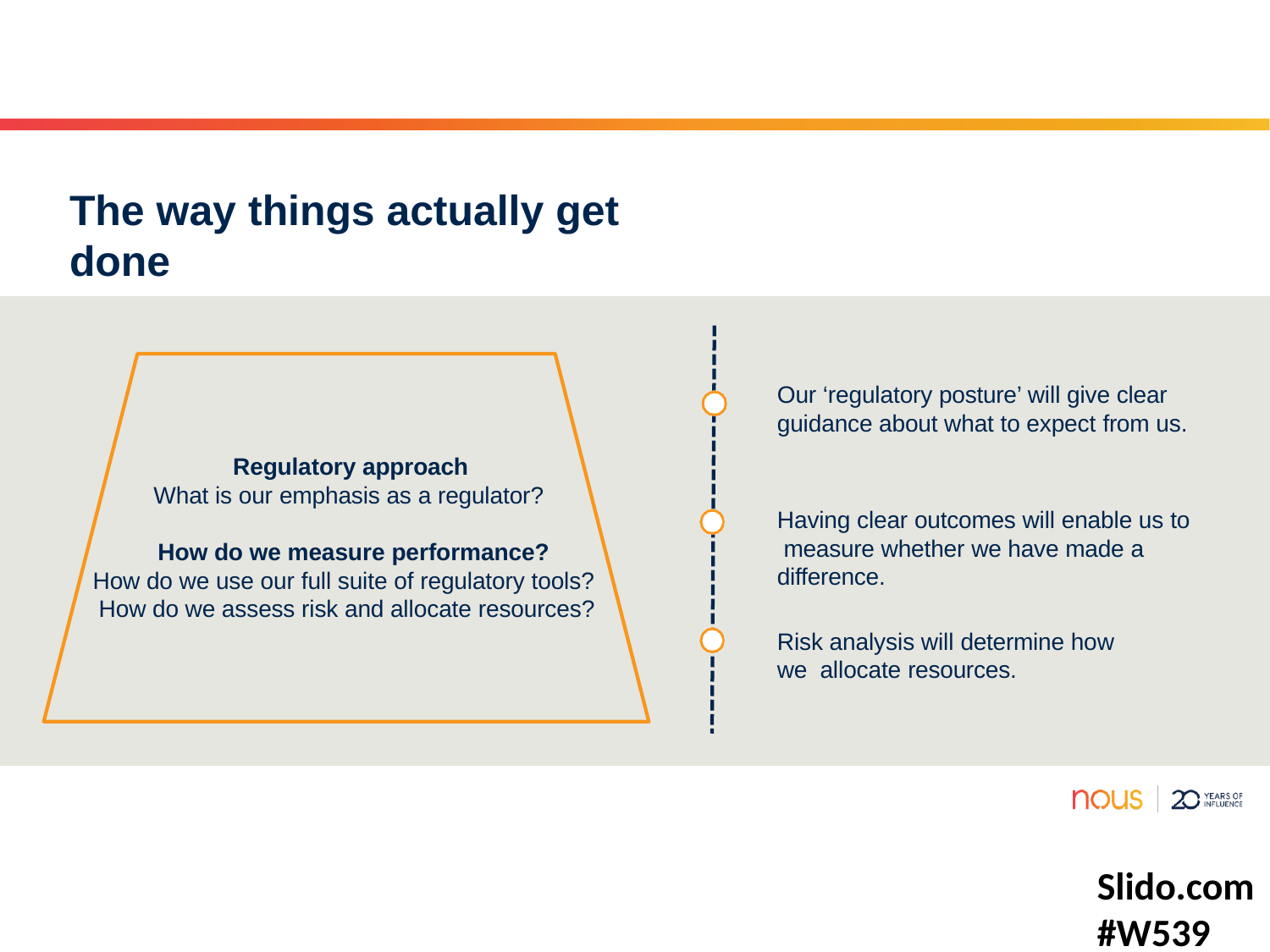

# The way things actually get done

Our ‘regulatory posture’ will give clear  guidance about what to expect from us.

Regulatory approach
What is our emphasis as a regulator?
How do we measure performance?
How do we use our full suite of regulatory tools?  How do we assess risk and allocate resources?
Having clear outcomes will enable us to  measure whether we have made a  difference.

Risk analysis will determine how we  allocate resources.

Slido.com #W539